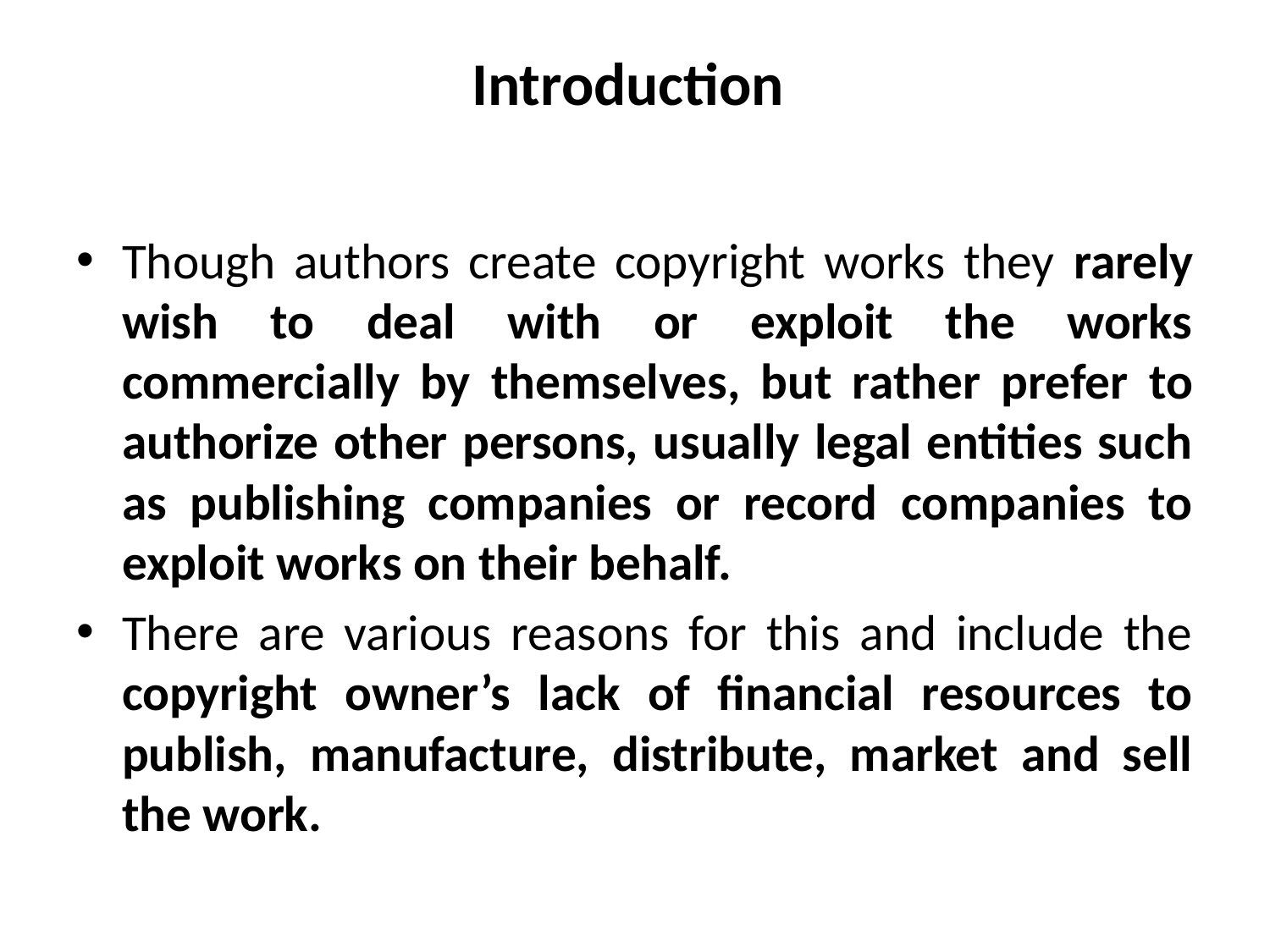

# Introduction
Though authors create copyright works they rarely wish to deal with or exploit the works commercially by themselves, but rather prefer to authorize other persons, usually legal entities such as publishing companies or record companies to exploit works on their behalf.
There are various reasons for this and include the copyright owner’s lack of financial resources to publish, manufacture, distribute, market and sell the work.